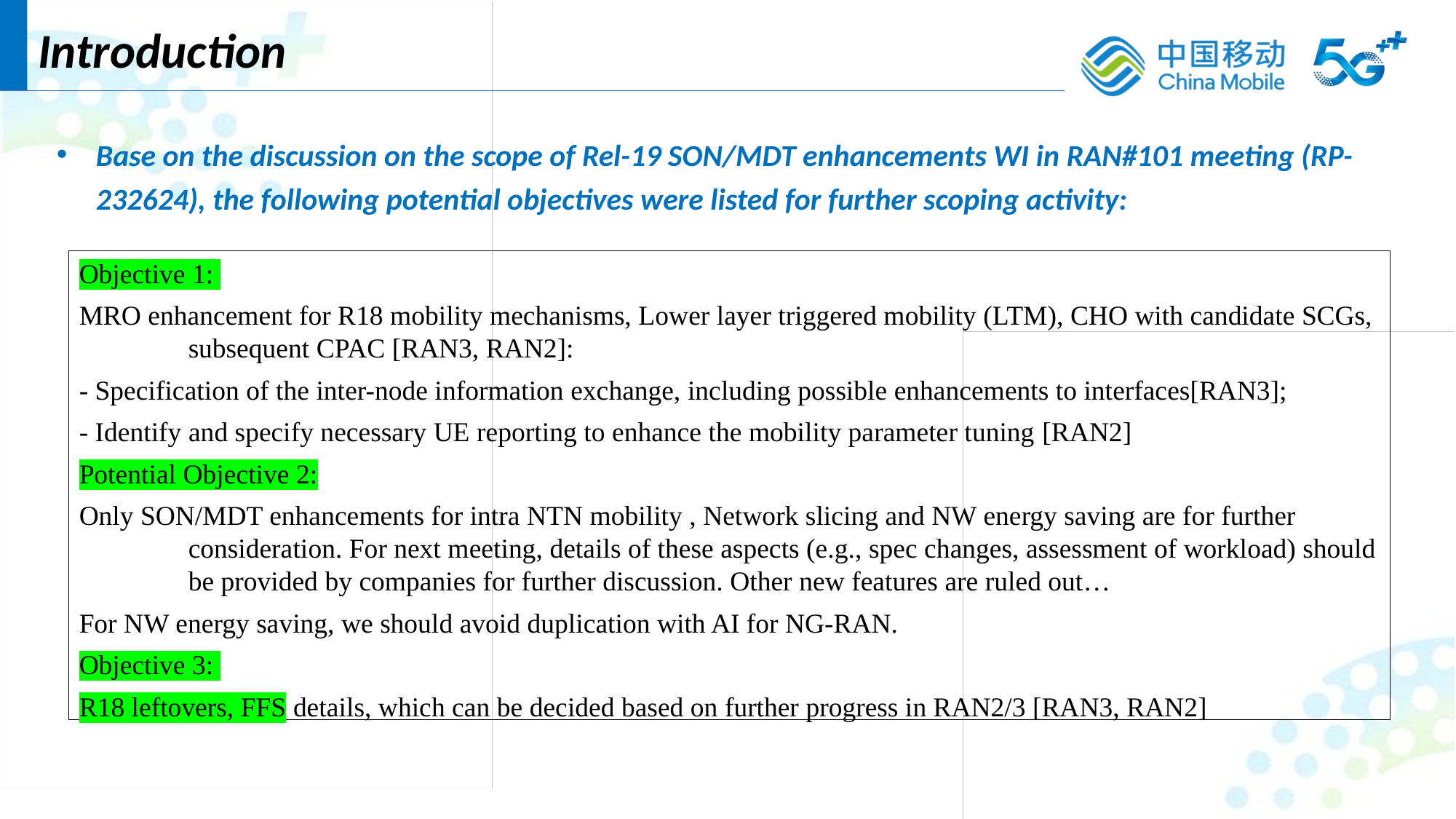

Introduction
Base on the discussion on the scope of Rel-19 SON/MDT enhancements WI in RAN#101 meeting (RP-232624), the following potential objectives were listed for further scoping activity:
Objective 1:
MRO enhancement for R18 mobility mechanisms, Lower layer triggered mobility (LTM), CHO with candidate SCGs, subsequent CPAC [RAN3, RAN2]:
- Specification of the inter-node information exchange, including possible enhancements to interfaces[RAN3];
- Identify and specify necessary UE reporting to enhance the mobility parameter tuning [RAN2]
Potential Objective 2:
Only SON/MDT enhancements for intra NTN mobility , Network slicing and NW energy saving are for further consideration. For next meeting, details of these aspects (e.g., spec changes, assessment of workload) should be provided by companies for further discussion. Other new features are ruled out…For NW energy saving, we should avoid duplication with AI for NG-RAN.
Objective 3: R18 leftovers, FFS details, which can be decided based on further progress in RAN2/3 [RAN3, RAN2]